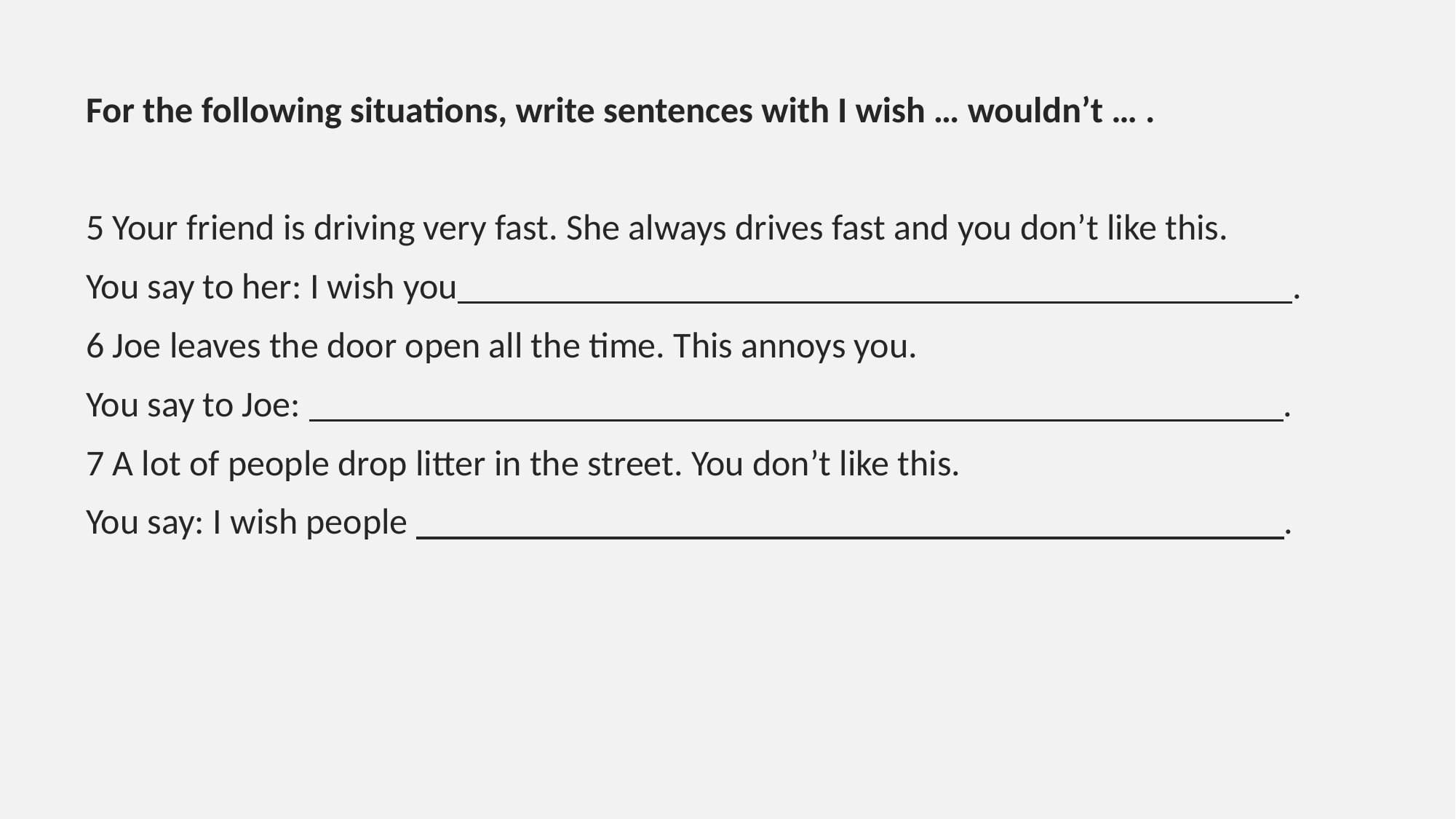

For the following situations, write sentences with I wish … wouldn’t … .

5 Your friend is driving very fast. She always drives fast and you don’t like this.
You say to her: I wish you                                                                                                      .
6 Joe leaves the door open all the time. This annoys you.
You say to Joe:                                                                                                                        .
7 A lot of people drop litter in the street. You don’t like this.
You say: I wish people                                                                                                           .